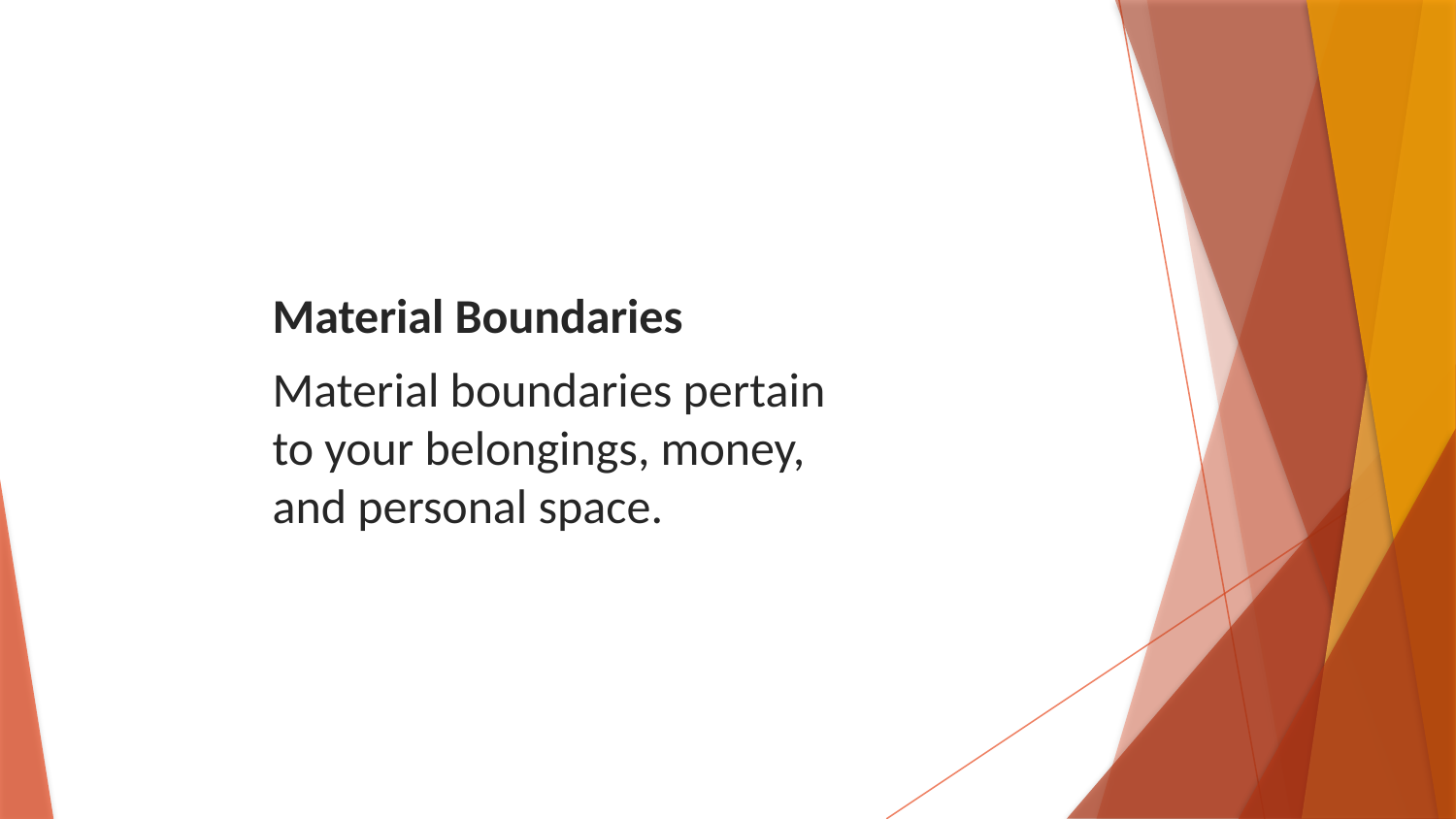

Material Boundaries
Material boundaries pertain to your belongings, money, and personal space.